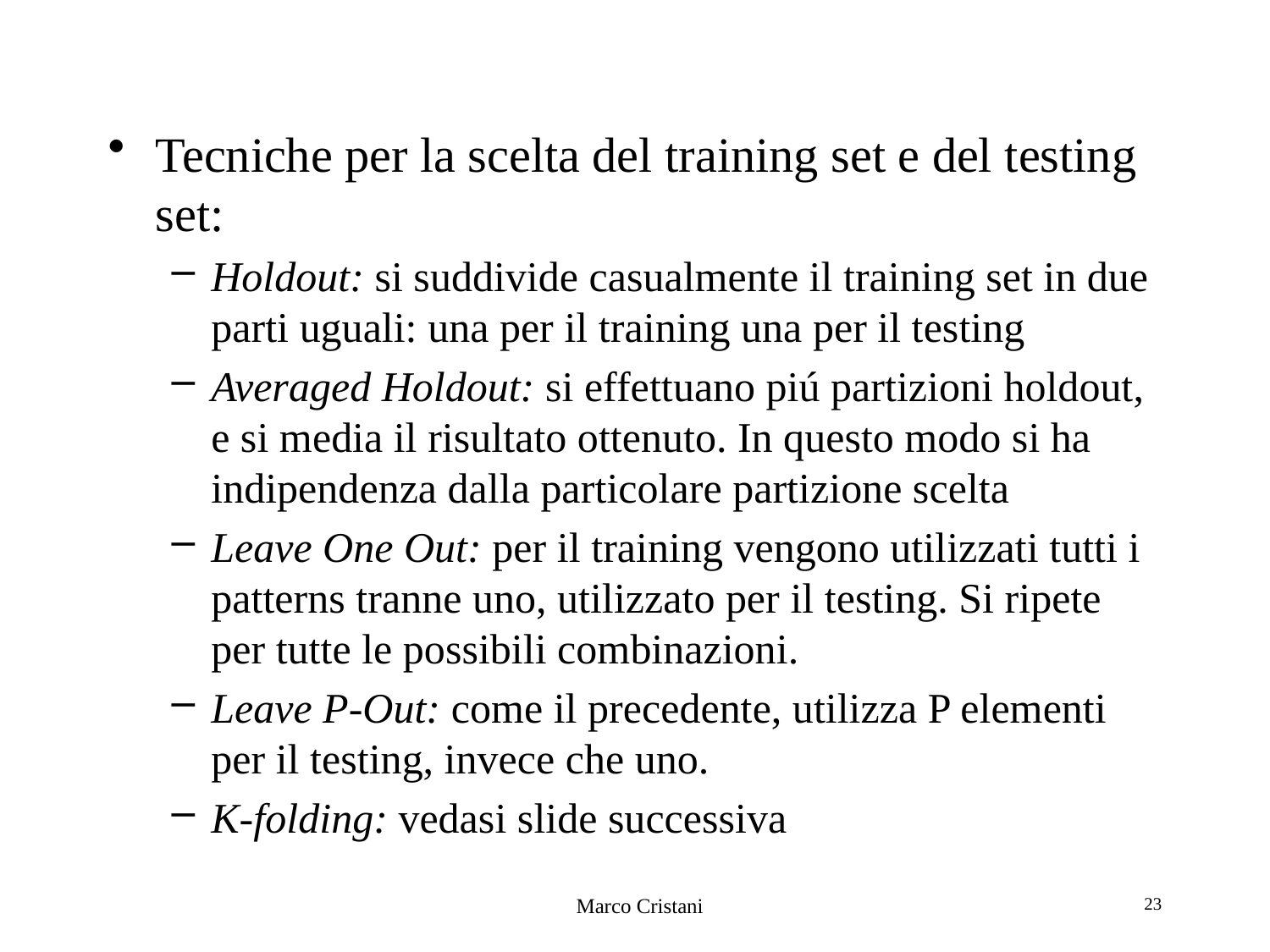

Tecniche per la scelta del training set e del testing set:
Holdout: si suddivide casualmente il training set in due parti uguali: una per il training una per il testing
Averaged Holdout: si effettuano piú partizioni holdout, e si media il risultato ottenuto. In questo modo si ha indipendenza dalla particolare partizione scelta
Leave One Out: per il training vengono utilizzati tutti i patterns tranne uno, utilizzato per il testing. Si ripete per tutte le possibili combinazioni.
Leave P-Out: come il precedente, utilizza P elementi per il testing, invece che uno.
K-folding: vedasi slide successiva
Marco Cristani
23